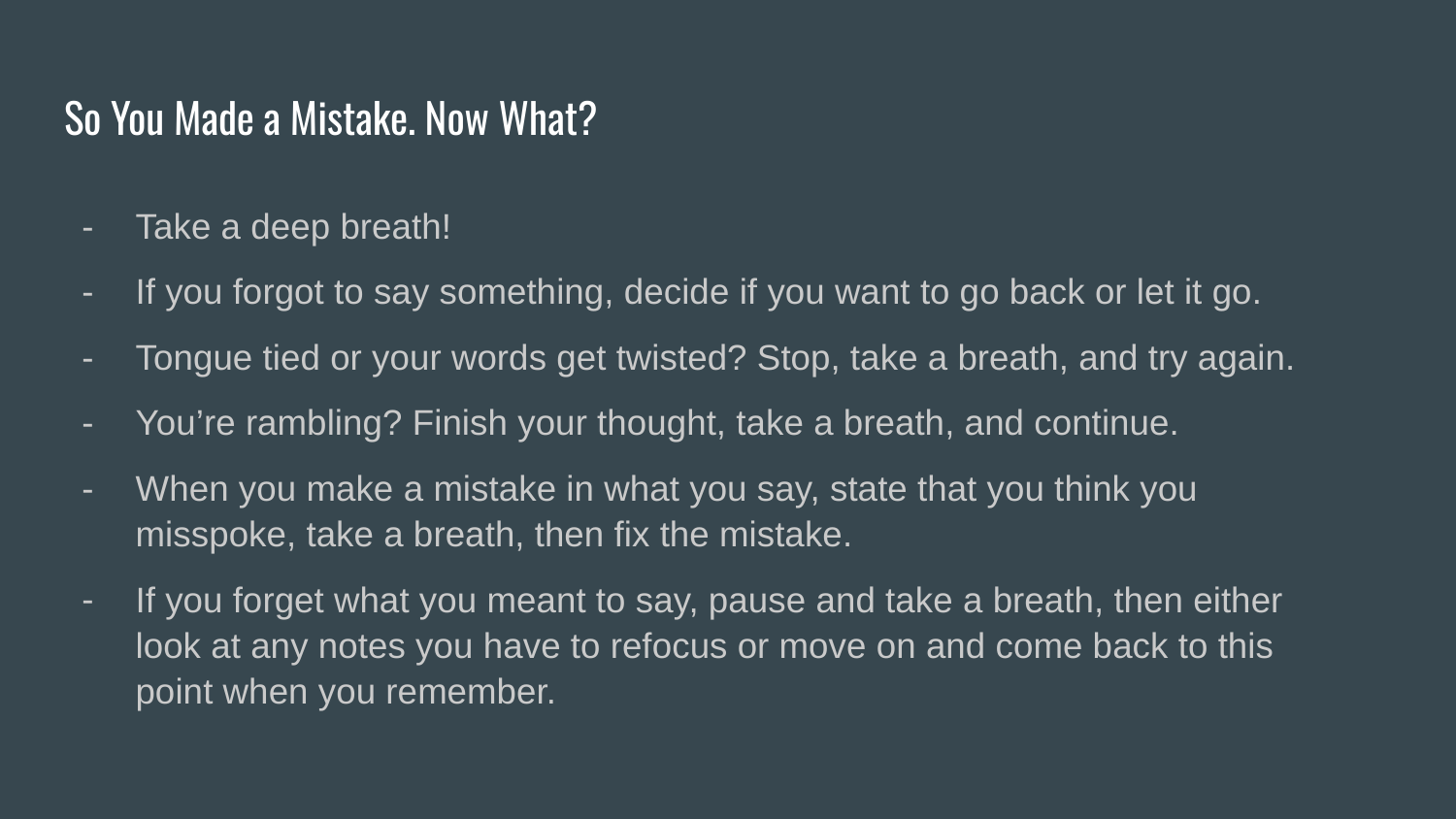

# So You Made a Mistake. Now What?
Take a deep breath!
If you forgot to say something, decide if you want to go back or let it go.
Tongue tied or your words get twisted? Stop, take a breath, and try again.
You’re rambling? Finish your thought, take a breath, and continue.
When you make a mistake in what you say, state that you think you misspoke, take a breath, then fix the mistake.
If you forget what you meant to say, pause and take a breath, then either look at any notes you have to refocus or move on and come back to this point when you remember.